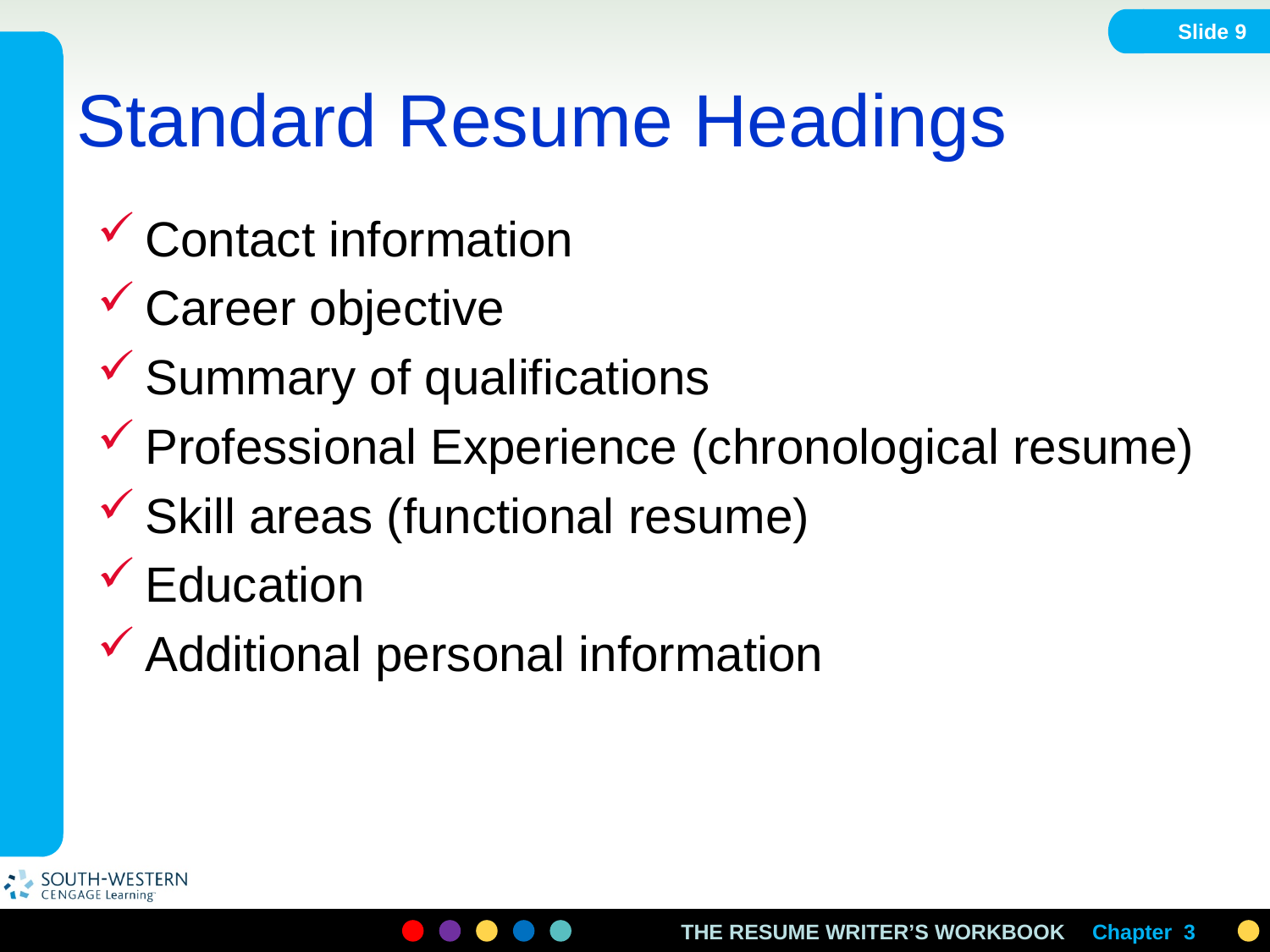

Slide 9
# Standard Resume Headings
Contact information
Career objective
Summary of qualifications
Professional Experience (chronological resume)
Skill areas (functional resume)
Education
Additional personal information
Chapter  3